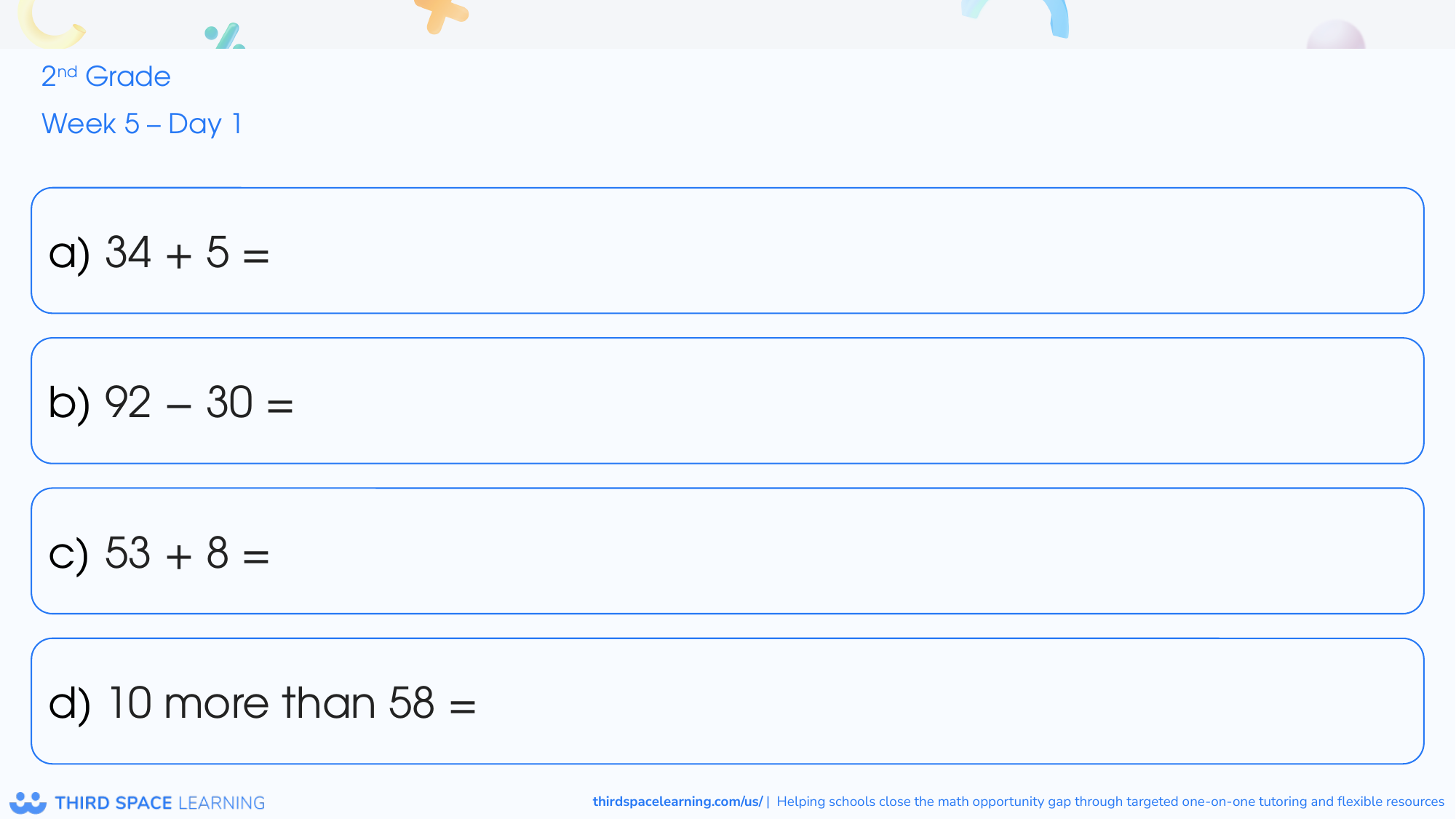

2nd Grade
Week 5 – Day 1
34 + 5 =
92 − 30 =
53 + 8 =
10 more than 58 =